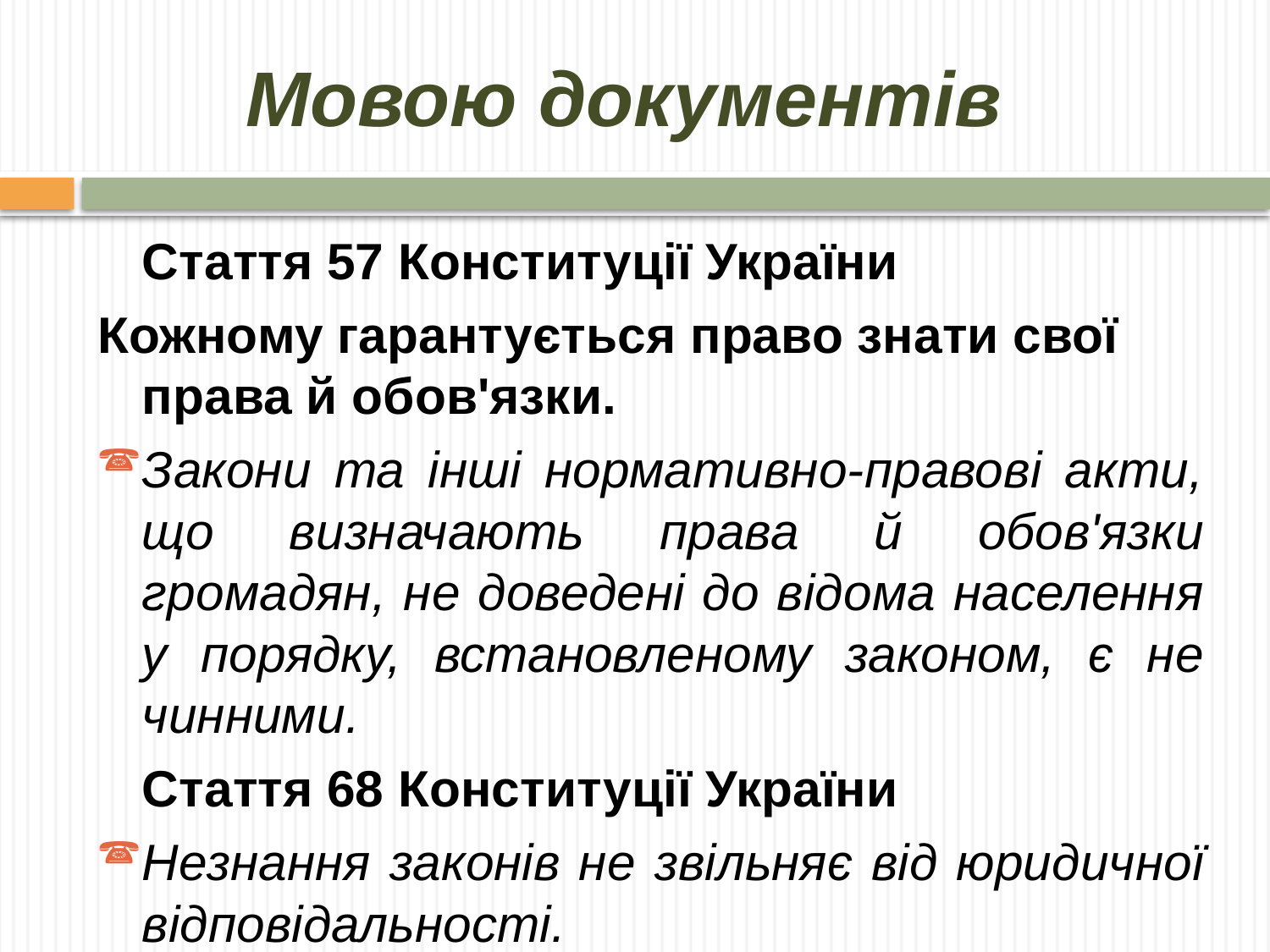

Мовою документів
	Стаття 57 Конституції України
Кожному гарантується право знати свої права й обов'язки.
Закони та інші нормативно-правові акти, що визначають права й обов'язки громадян, не доведені до відома населення у порядку, встановленому законом, є не чинними.
	Стаття 68 Конституції України
Незнання законів не звільняє від юридичної відповідальності.